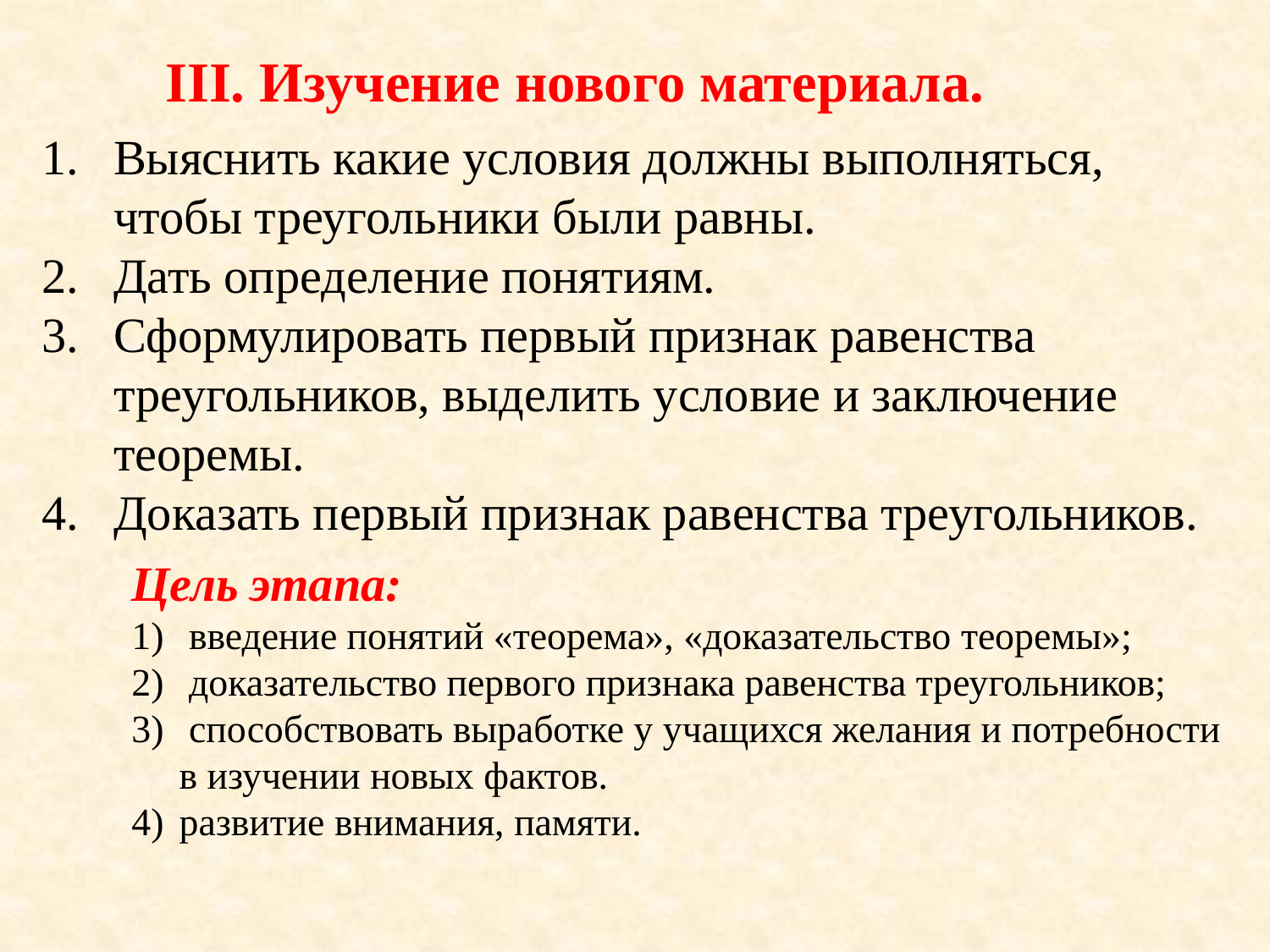

Изучение нового материала.
Выяснить какие условия должны выполняться, чтобы треугольники были равны.
Дать определение понятиям.
Сформулировать первый признак равенства треугольников, выделить условие и заключение теоремы.
Доказать первый признак равенства треугольников.
Цель этапа:
 введение понятий «теорема», «доказательство теоремы»;
 доказательство первого признака равенства треугольников;
 способствовать выработке у учащихся желания и потребности в изучении новых фактов.
развитие внимания, памяти.
9